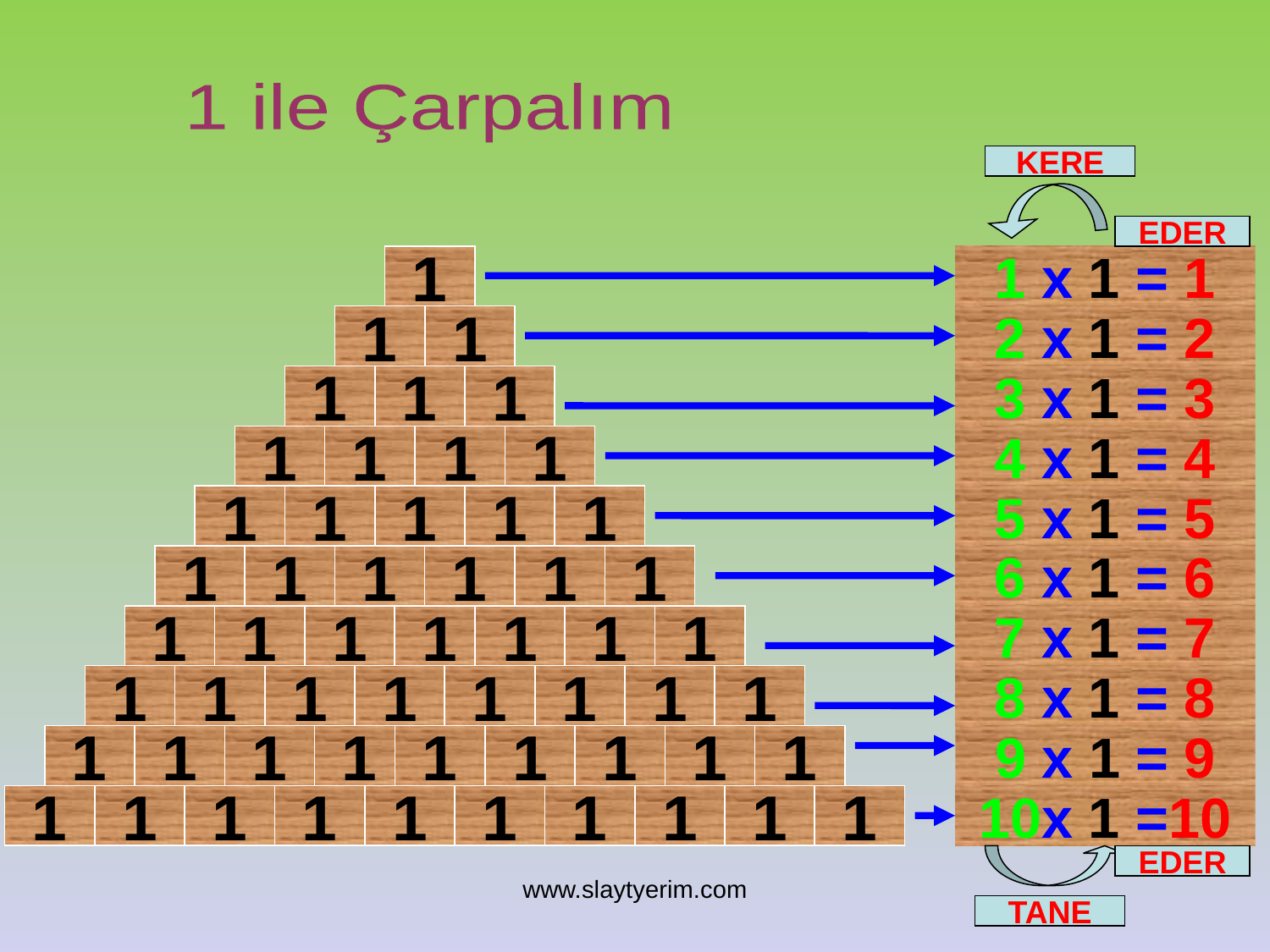

1 ile Çarpalım
KERE

EDER
1 x 1 = 1
1

2 x 1 = 2
1
1

3 x 1 = 3
1
1
1

4 x 1 = 4
1
1
1
1

5 x 1 = 5
1
1
1
1
1

6 x 1 = 6
1
1
1
1
1
1

7 x 1 = 7
1
1
1
1
1
1
1

8 x 1 = 8
1
1
1
1
1
1
1
1

9 x 1 = 9
1
1
1
1
1
1
1
1
1

1
1
1
1
1
1
1
1
1
1
10x 1 =10

EDER
www.slaytyerim.com
TANE